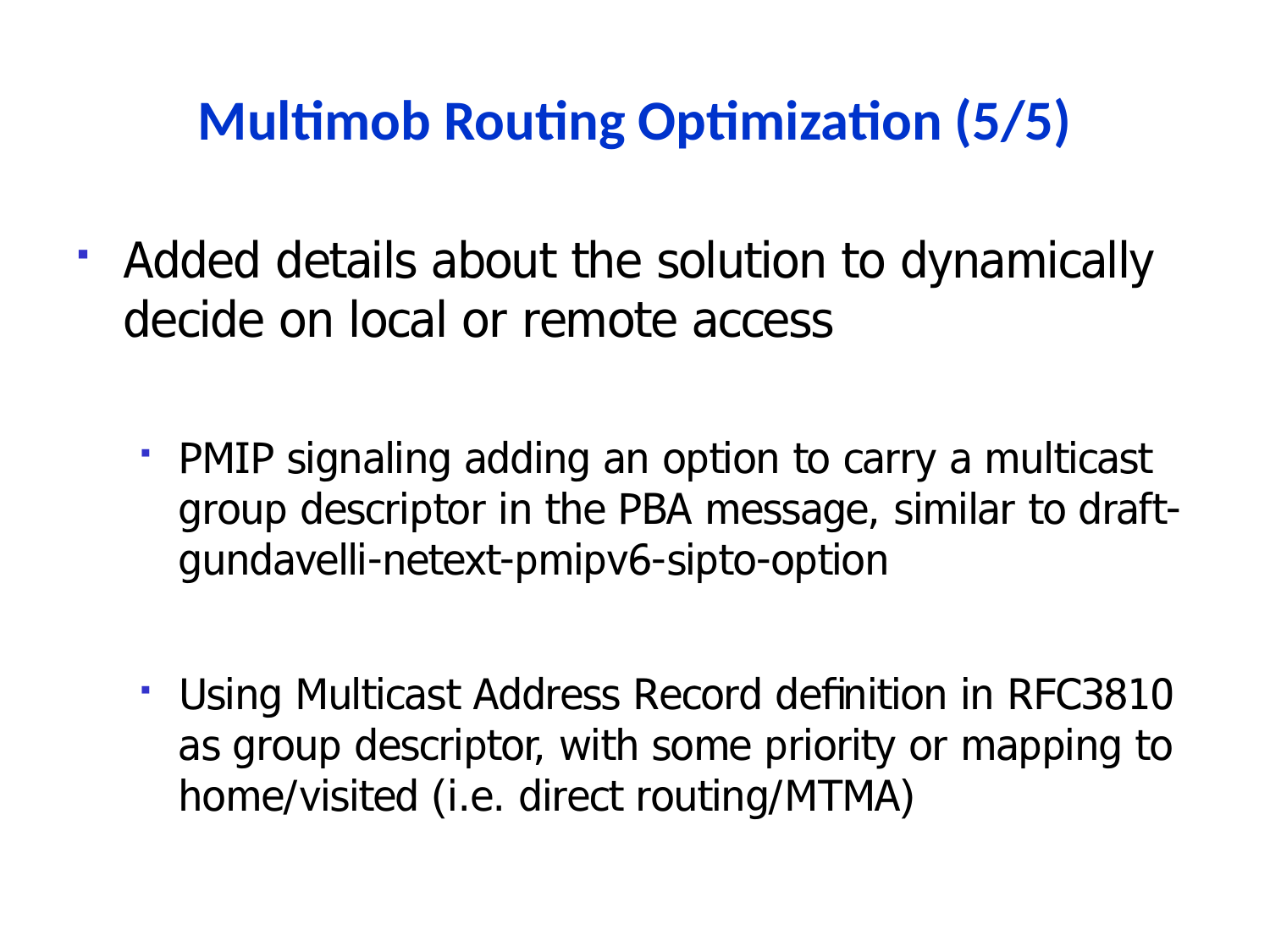

# Multimob Routing Optimization (5/5)
Added details about the solution to dynamically decide on local or remote access

PMIP signaling adding an option to carry a multicast group descriptor in the PBA message, similar to draft-gundavelli-netext-pmipv6-sipto-option

Using Multicast Address Record definition in RFC3810 as group descriptor, with some priority or mapping to home/visited (i.e. direct routing/MTMA)